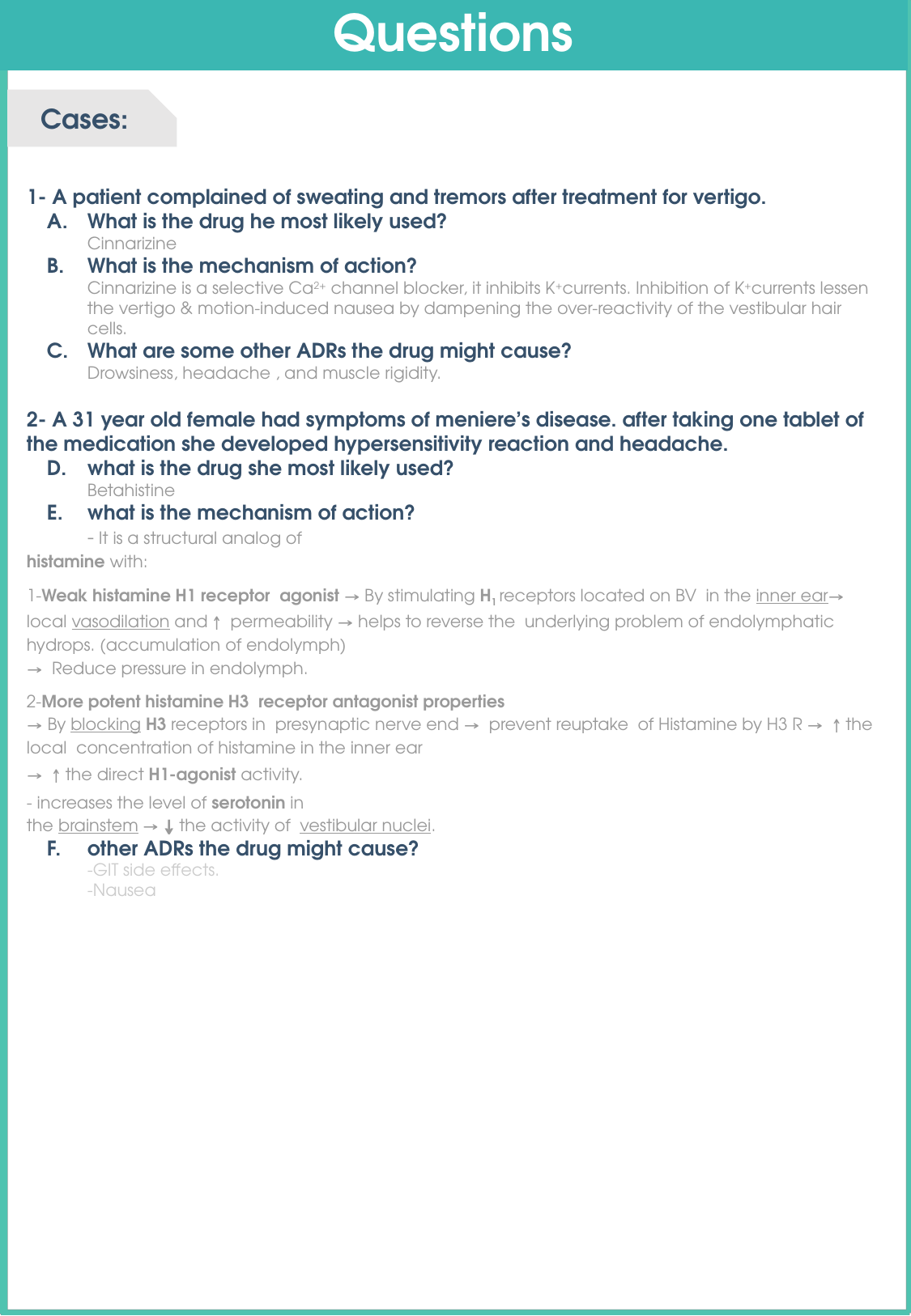

Questions
Cases:
1- A patient complained of sweating and tremors after treatment for vertigo.
What is the drug he most likely used?
Cinnarizine
What is the mechanism of action?
Cinnarizine is a selective Ca2+ channel blocker, it inhibits K+currents. Inhibition of K+currents lessen the vertigo & motion-induced nausea by dampening the over-reactivity of the vestibular hair cells.
What are some other ADRs the drug might cause?
Drowsiness, headache , and muscle rigidity.

2- A 31 year old female had symptoms of meniere’s disease. after taking one tablet of the medication she developed hypersensitivity reaction and headache.
what is the drug she most likely used?
Betahistine
what is the mechanism of action?
- It is a structural analog of
histamine with:
1-Weak histamine H1 receptor  agonist → By stimulating H1 receptors located on BV  in the inner ear→ local vasodilation and ↑  permeability → helps to reverse the  underlying problem of endolymphatic  hydrops. (accumulation of endolymph)
→  Reduce pressure in endolymph.
2-More potent histamine H3  receptor antagonist properties
→ By blocking H3 receptors in  presynaptic nerve end →  prevent reuptake  of Histamine by H3 R →  ↑ the local  concentration of histamine in the inner ear
→  ↑ the direct H1-agonist activity.
- increases the level of serotonin in
the brainstem → ↓ the activity of  vestibular nuclei.
other ADRs the drug might cause?
-GIT side effects.
-Nausea